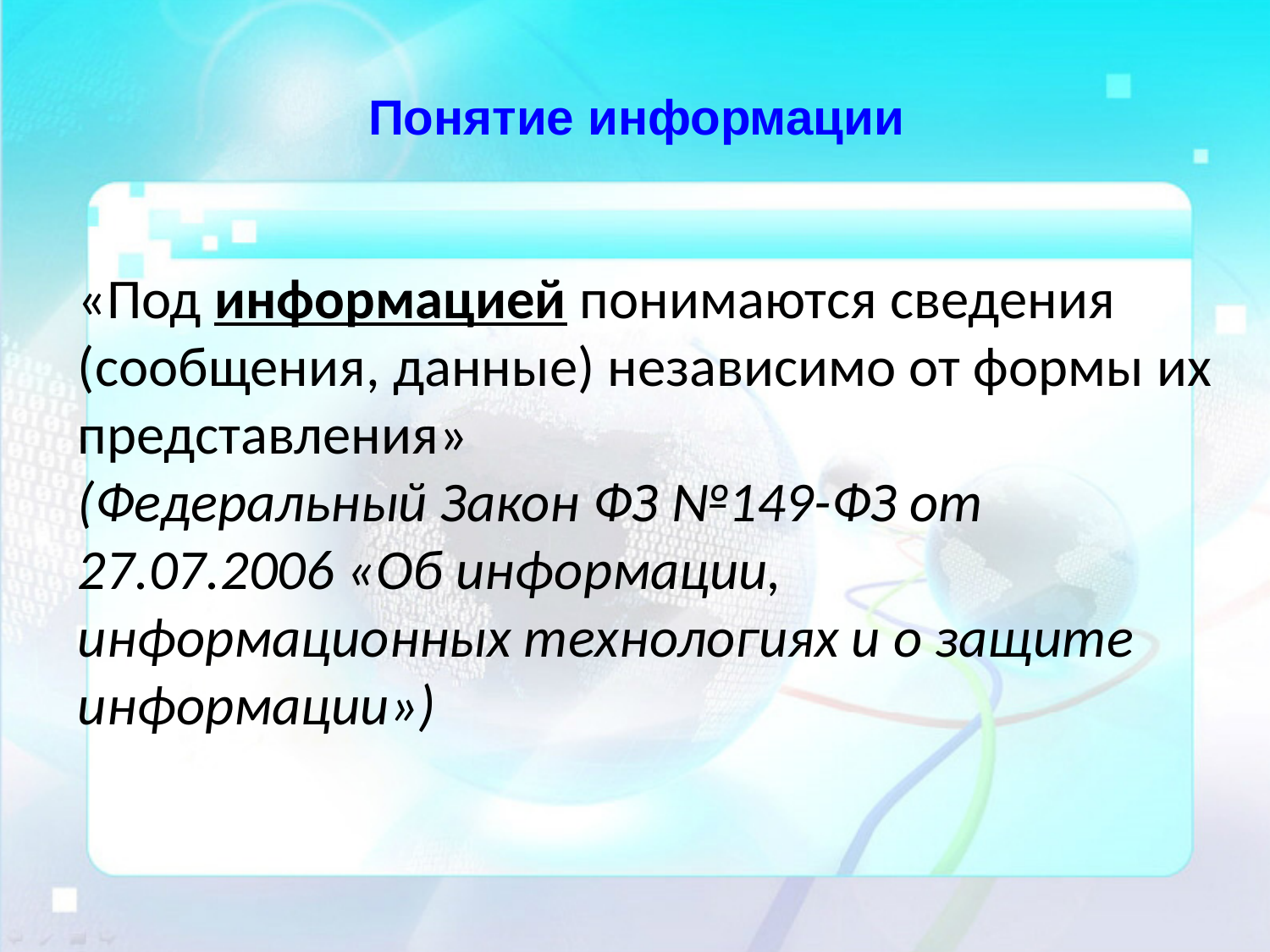

# Понятие информации
«Под информацией понимаются сведения (сообщения, данные) независимо от формы их представления»
(Федеральный Закон ФЗ №149-ФЗ от 27.07.2006 «Об информации, информационных технологиях и о защите информации»)